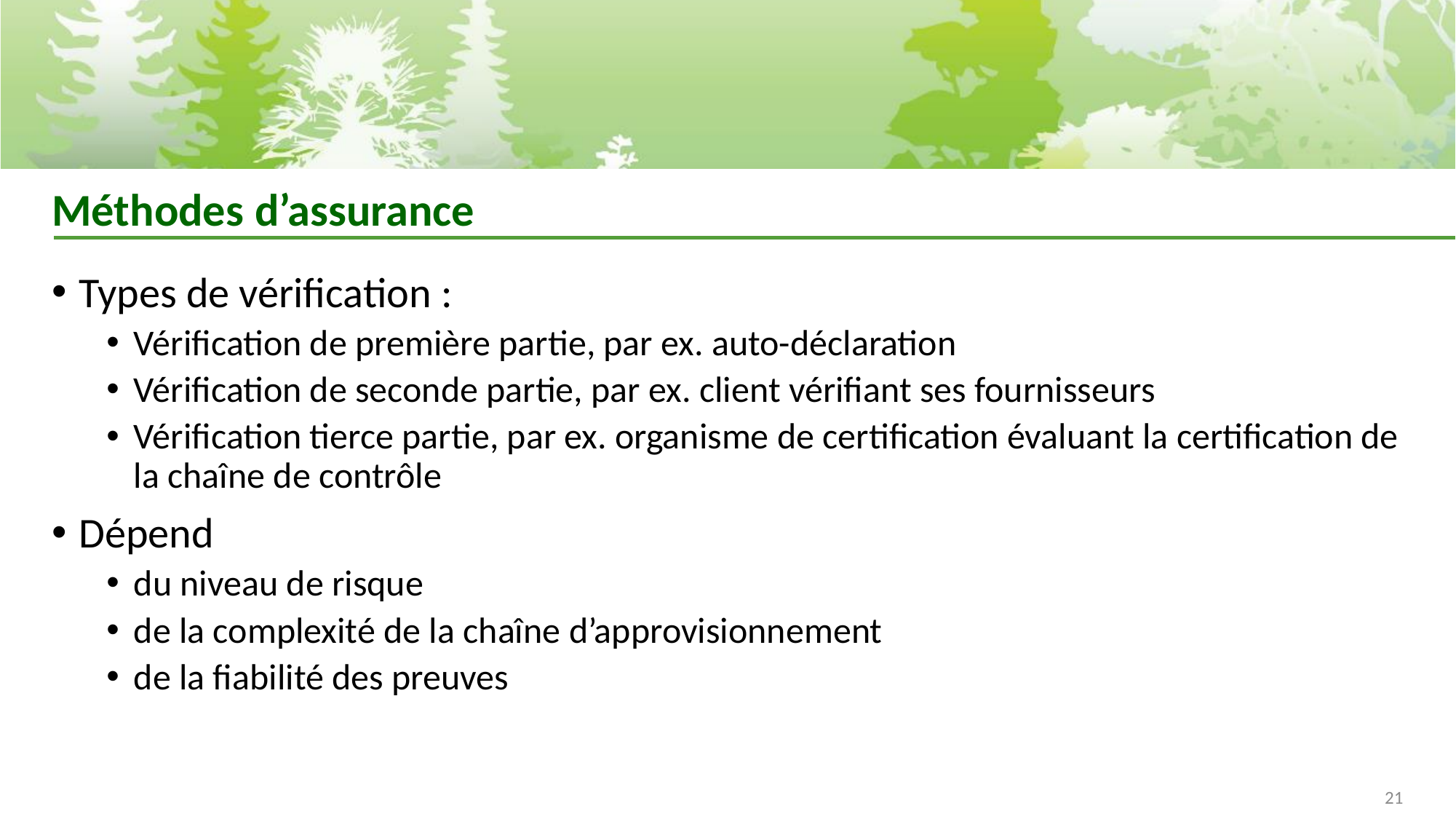

# Méthodes d’assurance
Types de vérification :
Vérification de première partie, par ex. auto-déclaration
Vérification de seconde partie, par ex. client vérifiant ses fournisseurs
Vérification tierce partie, par ex. organisme de certification évaluant la certification de la chaîne de contrôle
Dépend
du niveau de risque
de la complexité de la chaîne d’approvisionnement
de la fiabilité des preuves
21